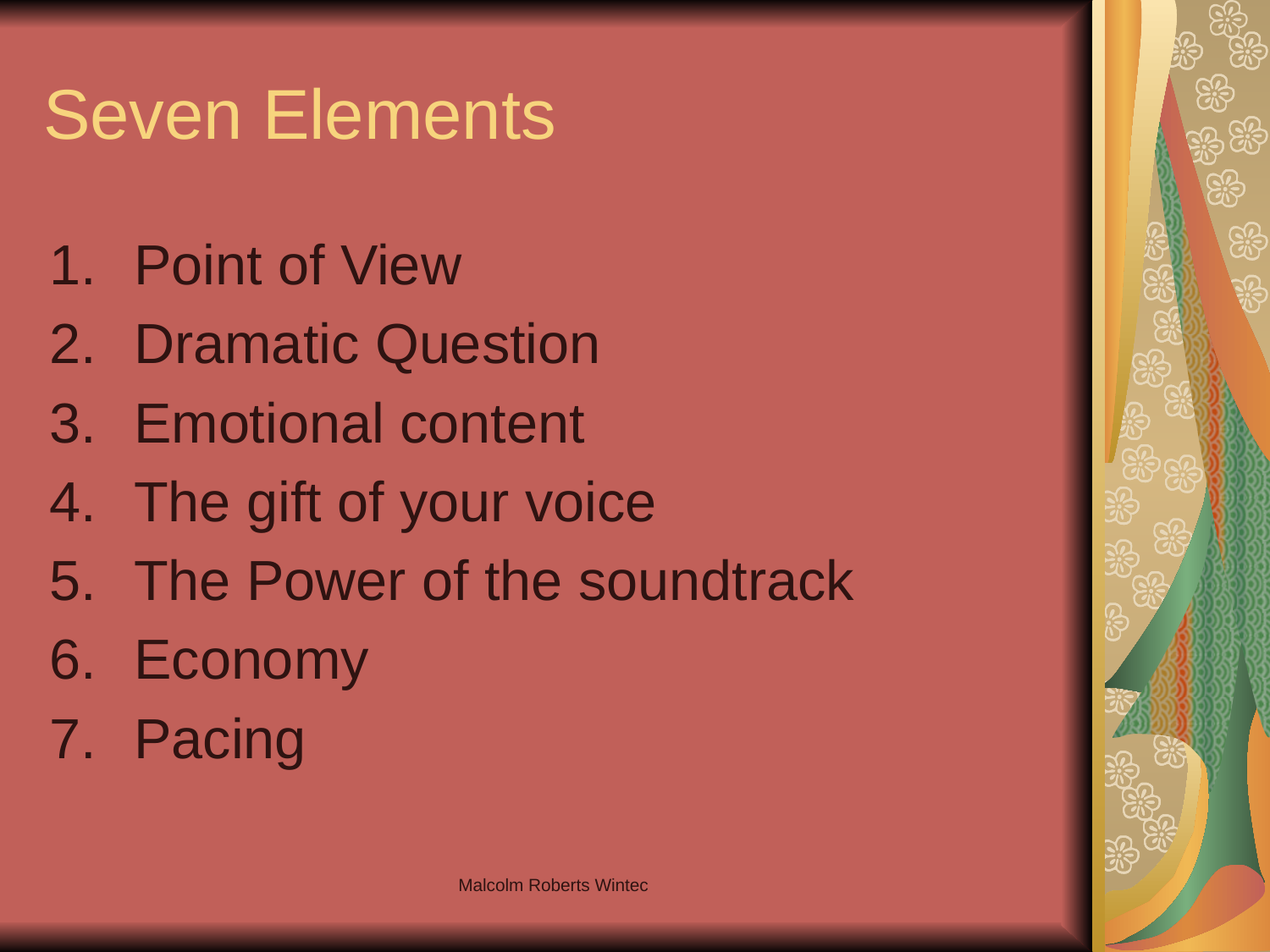

# Seven Elements
Point of View
Dramatic Question
Emotional content
The gift of your voice
The Power of the soundtrack
Economy
Pacing

Malcolm Roberts Wintec